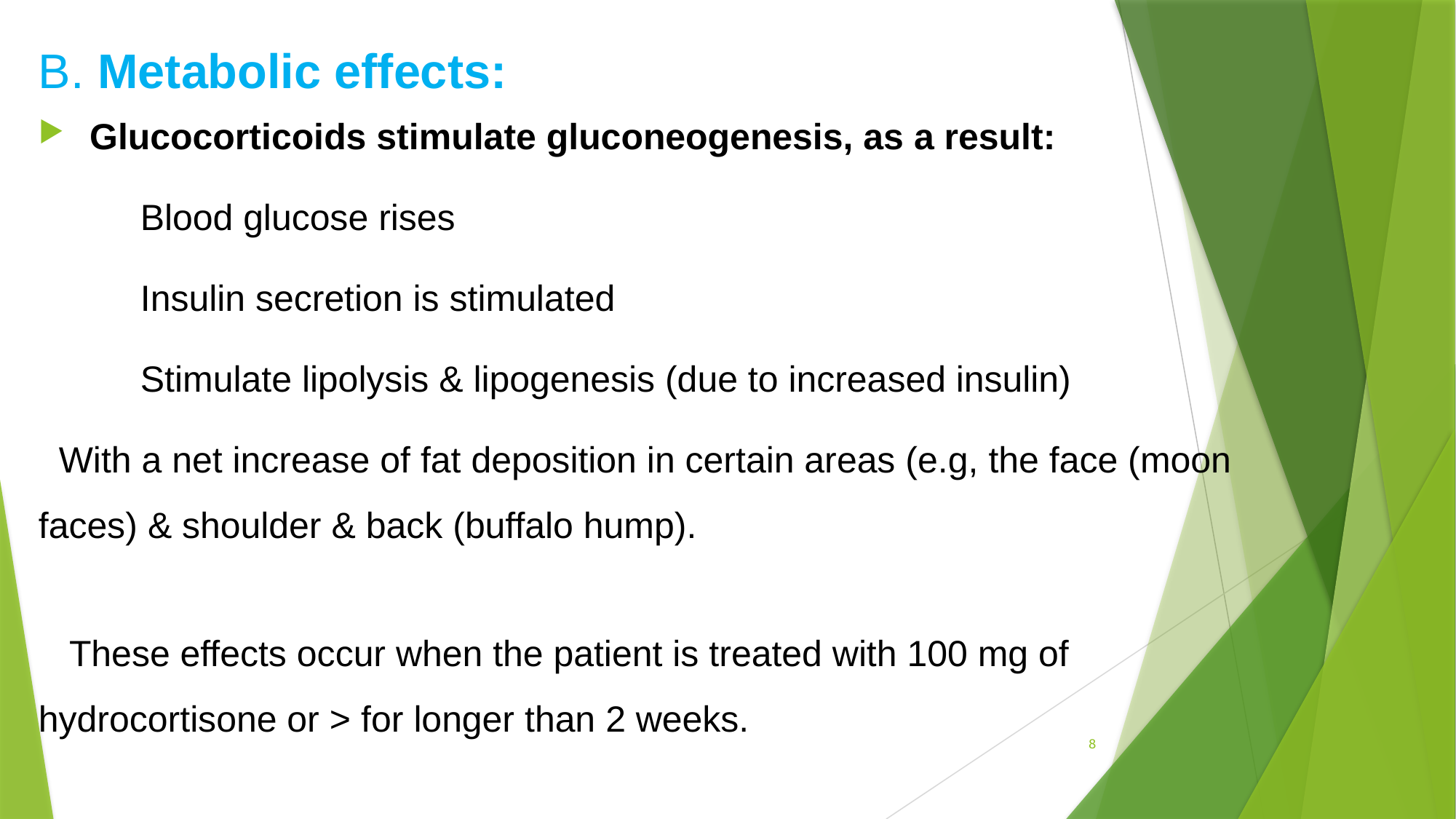

B. Metabolic effects:
 Glucocorticoids stimulate gluconeogenesis, as a result:
          Blood glucose rises
          Insulin secretion is stimulated
          Stimulate lipolysis & lipogenesis (due to increased insulin)
  With a net increase of fat deposition in certain areas (e.g, the face (moon faces) & shoulder & back (buffalo hump).

   These effects occur when the patient is treated with 100 mg of hydrocortisone or > for longer than 2 weeks.
8